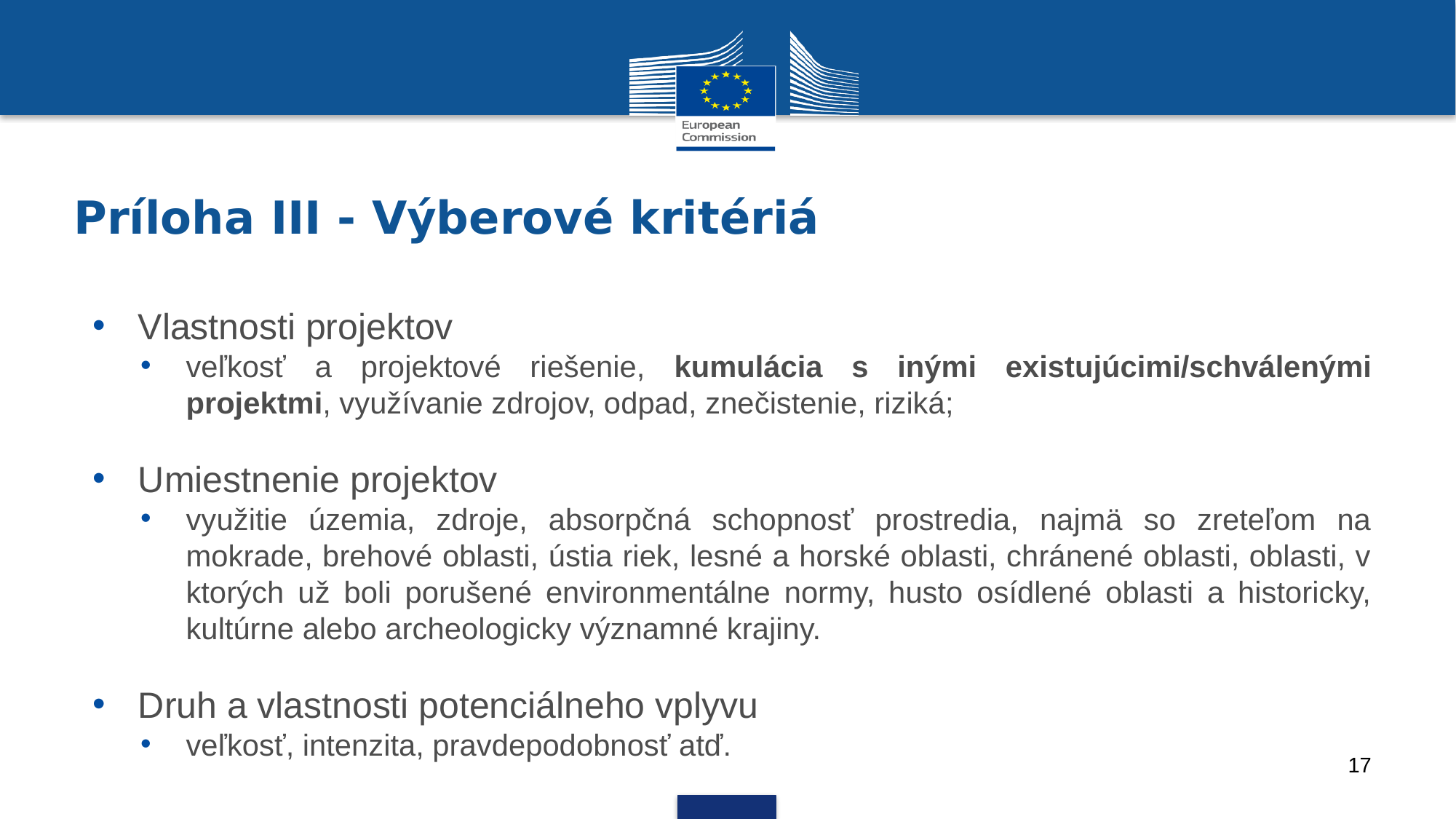

# Príloha III - Výberové kritériá
Vlastnosti projektov
veľkosť a projektové riešenie, kumulácia s inými existujúcimi/schválenými projektmi, využívanie zdrojov, odpad, znečistenie, riziká;

Umiestnenie projektov
využitie územia, zdroje, absorpčná schopnosť prostredia, najmä so zreteľom na mokrade, brehové oblasti, ústia riek, lesné a horské oblasti, chránené oblasti, oblasti, v ktorých už boli porušené environmentálne normy, husto osídlené oblasti a historicky, kultúrne alebo archeologicky významné krajiny.

Druh a vlastnosti potenciálneho vplyvu
veľkosť, intenzita, pravdepodobnosť atď.

17